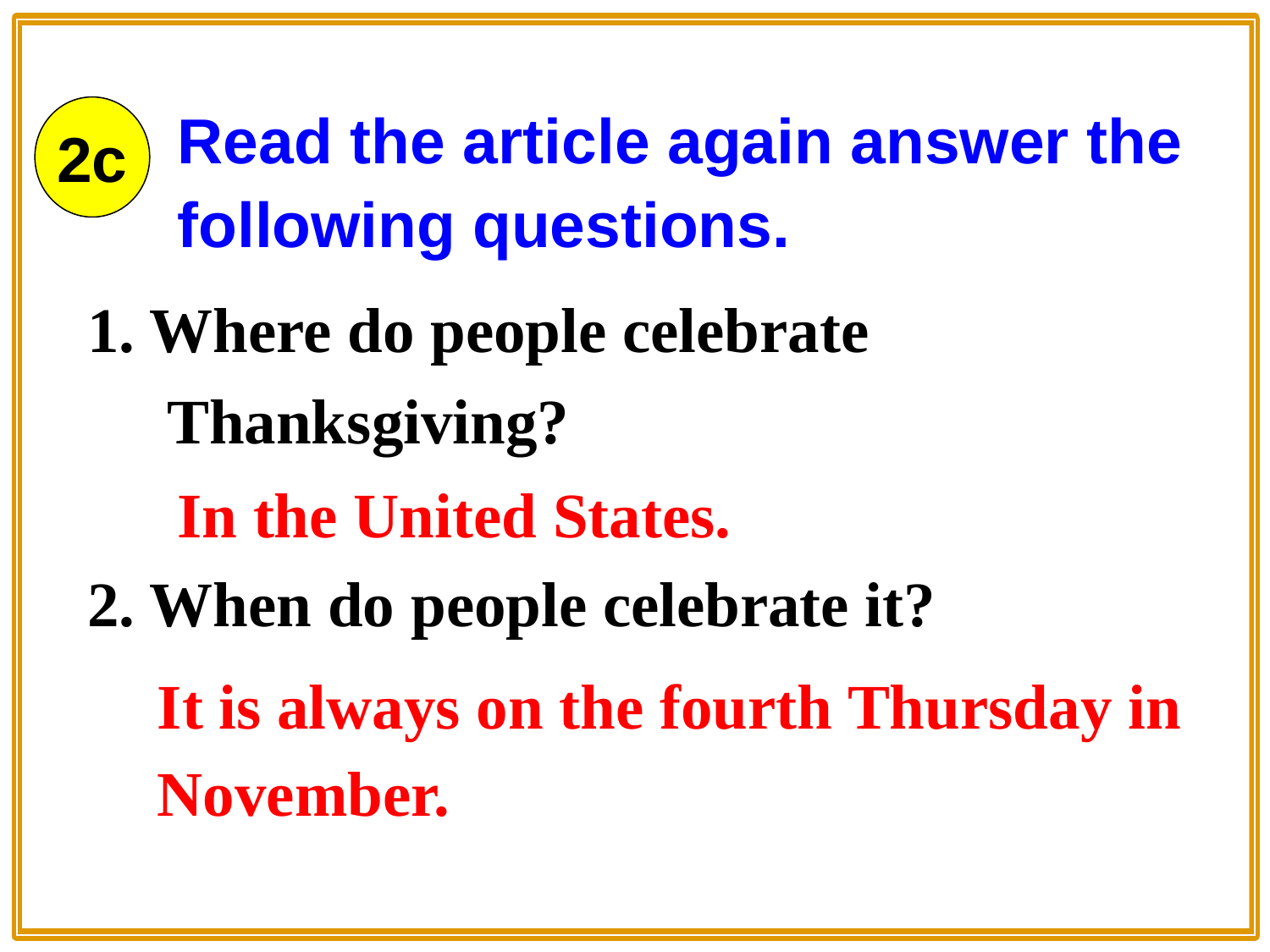

Read the article again answer the following questions.
2c
1. Where do people celebrate
     Thanksgiving?

2. When do people celebrate it?
In the United States.
It is always on the fourth Thursday in November.